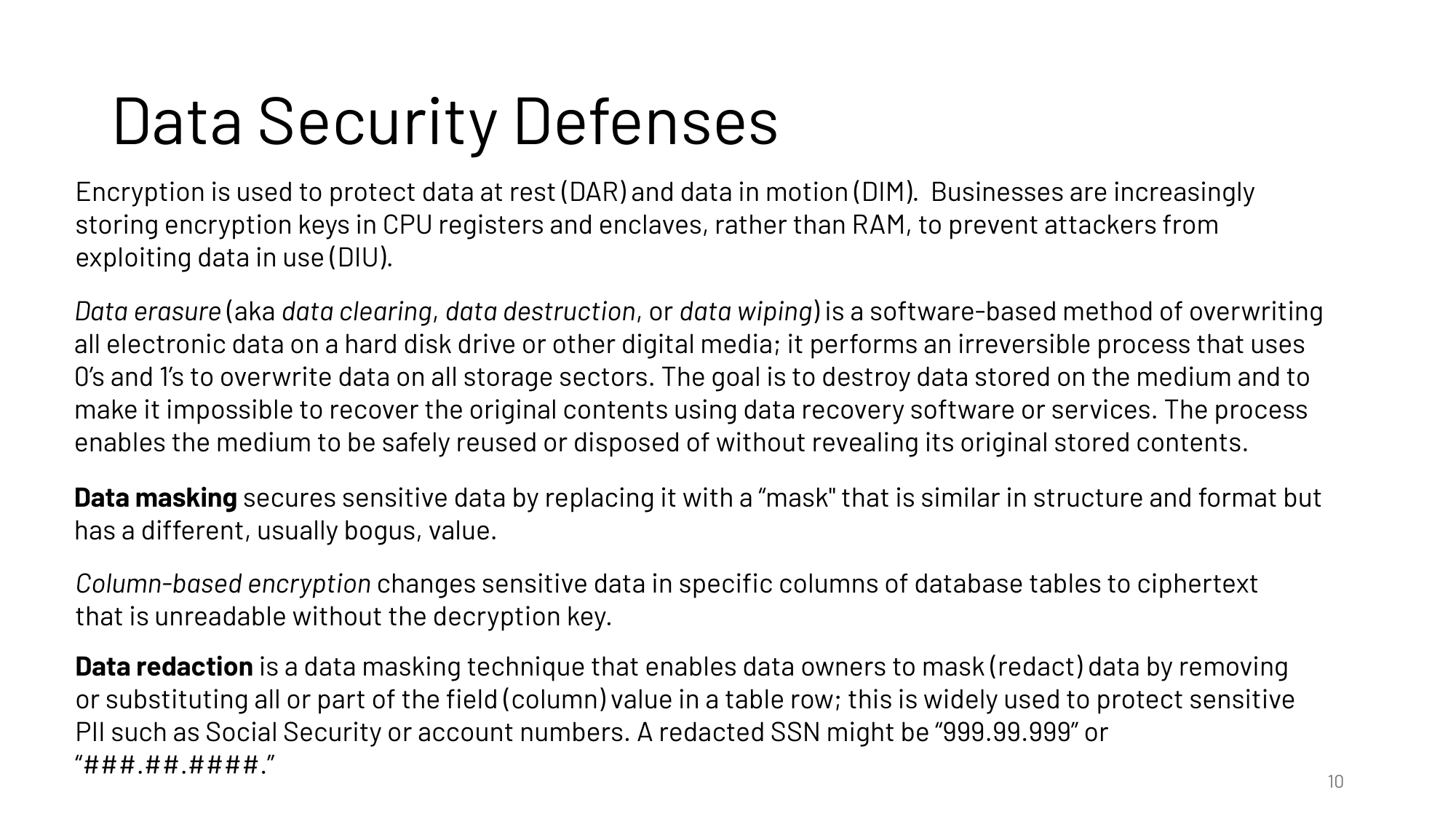

# Data Security Defenses
Encryption is used to protect data at rest (DAR) and data in motion (DIM).  Businesses are increasingly storing encryption keys in CPU registers and enclaves, rather than RAM, to prevent attackers from exploiting data in use (DIU).
Data erasure (aka data clearing, data destruction, or data wiping) is a software-based method of overwriting all electronic data on a hard disk drive or other digital media; it performs an irreversible process that uses 0’s and 1’s to overwrite data on all storage sectors. The goal is to destroy data stored on the medium and to make it impossible to recover the original contents using data recovery software or services. The process enables the medium to be safely reused or disposed of without revealing its original stored contents.
Data masking secures sensitive data by replacing it with a “mask" that is similar in structure and format but has a different, usually bogus, value.
Column-based encryption changes sensitive data in specific columns of database tables to ciphertext that is unreadable without the decryption key.
Data redaction is a data masking technique that enables data owners to mask (redact) data by removing or substituting all or part of the field (column) value in a table row; this is widely used to protect sensitive PII such as Social Security or account numbers. A redacted SSN might be “999.99.999” or “###.##.####.”
10